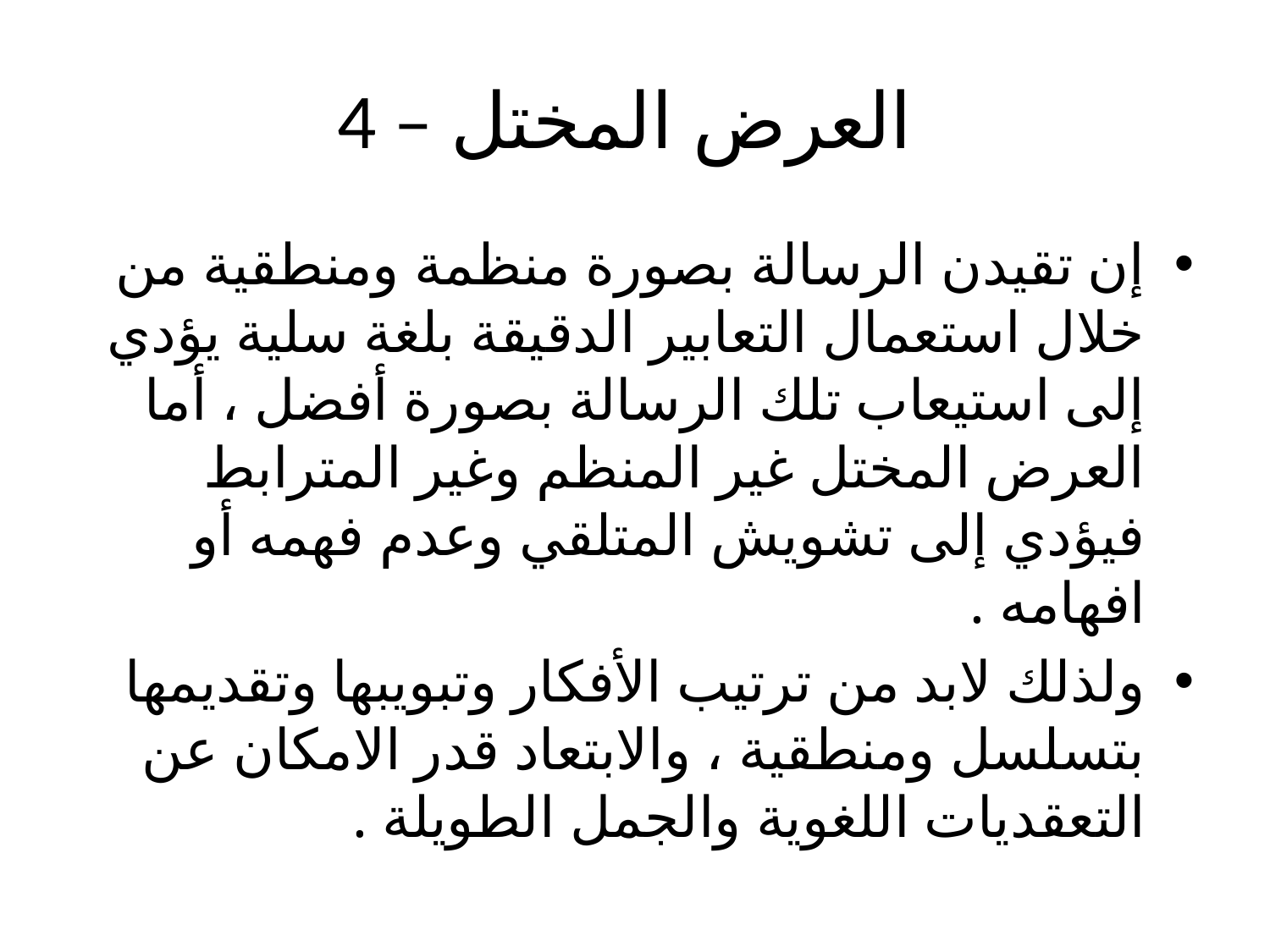

# 4 – العرض المختل
إن تقيدن الرسالة بصورة منظمة ومنطقية من خلال استعمال التعابير الدقيقة بلغة سلية يؤدي إلى استيعاب تلك الرسالة بصورة أفضل ، أما العرض المختل غير المنظم وغير المترابط فيؤدي إلى تشويش المتلقي وعدم فهمه أو افهامه .
ولذلك لابد من ترتيب الأفكار وتبويبها وتقديمها بتسلسل ومنطقية ، والابتعاد قدر الامكان عن التعقديات اللغوية والجمل الطويلة .